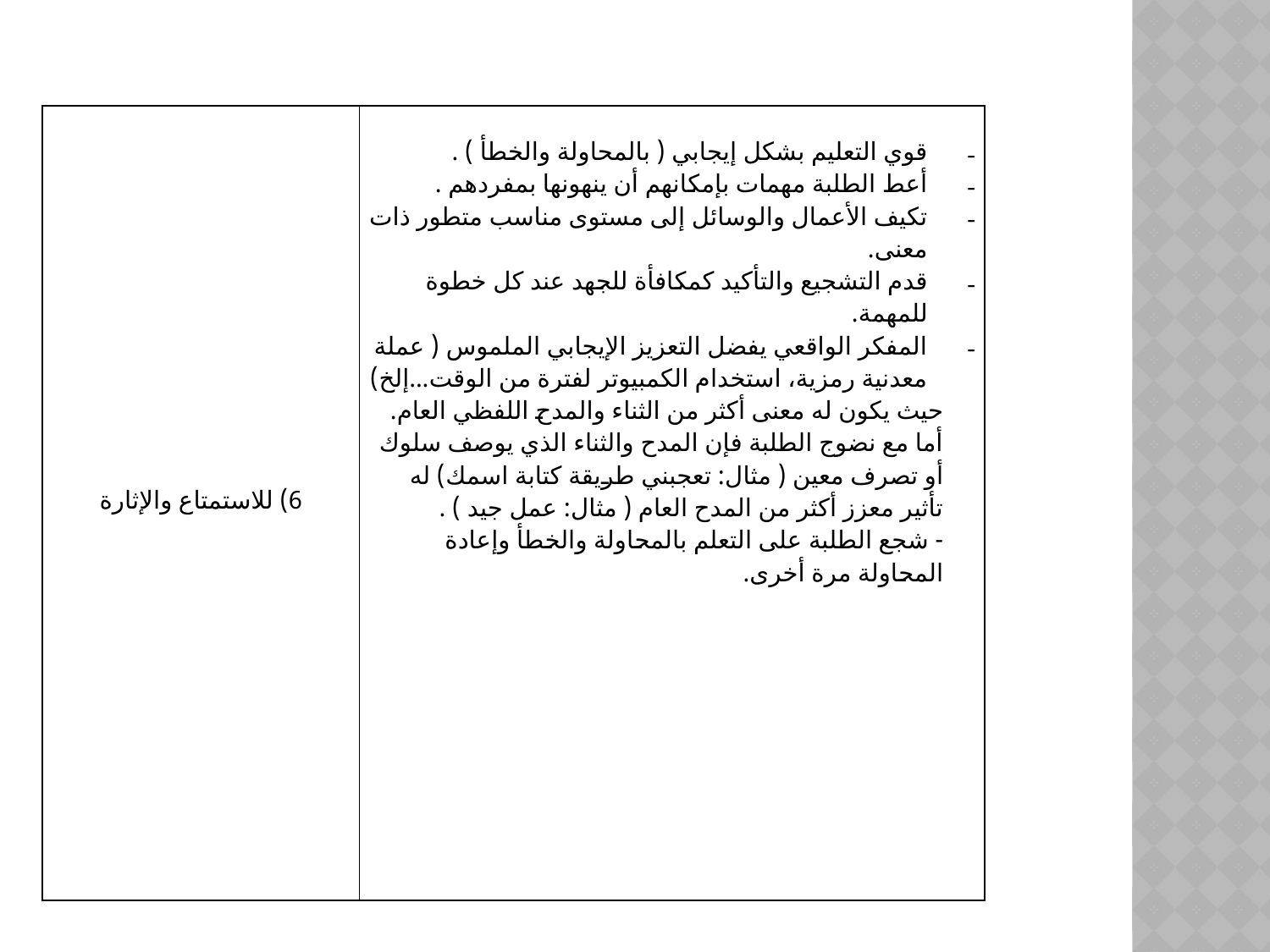

| 6) للاستمتاع والإثارة | قوي التعليم بشكل إيجابي ( بالمحاولة والخطأ ) . أعط الطلبة مهمات بإمكانهم أن ينهونها بمفردهم . تكيف الأعمال والوسائل إلى مستوى مناسب متطور ذات معنى. قدم التشجيع والتأكيد كمكافأة للجهد عند كل خطوة للمهمة. المفكر الواقعي يفضل التعزيز الإيجابي الملموس ( عملة معدنية رمزية، استخدام الكمبيوتر لفترة من الوقت...إلخ) حيث يكون له معنى أكثر من الثناء والمدح اللفظي العام. أما مع نضوج الطلبة فإن المدح والثناء الذي يوصف سلوك أو تصرف معين ( مثال: تعجبني طريقة كتابة اسمك) له تأثير معزز أكثر من المدح العام ( مثال: عمل جيد ) . - شجع الطلبة على التعلم بالمحاولة والخطأ وإعادة المحاولة مرة أخرى. |
| --- | --- |